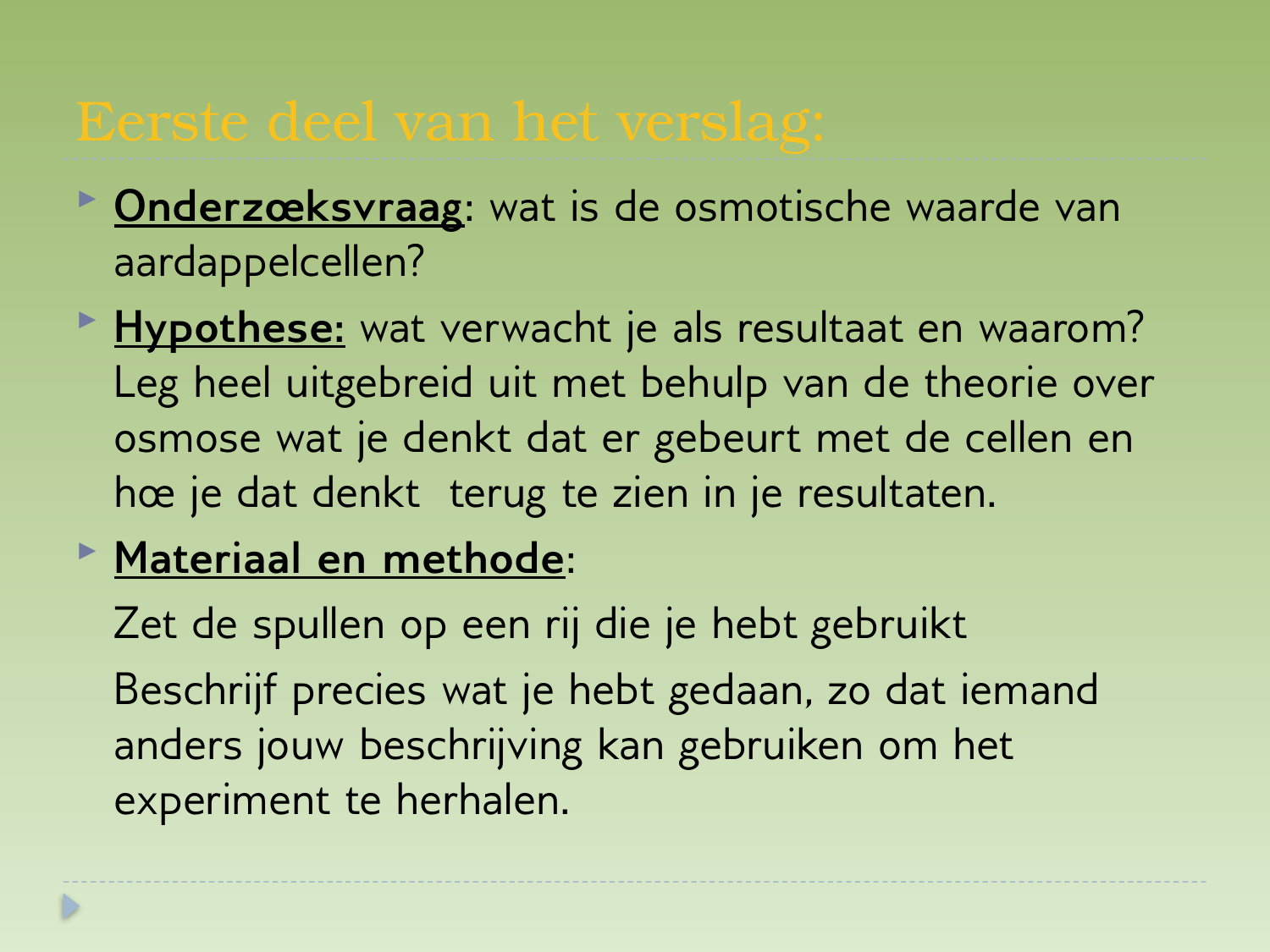

# Eerste deel van het verslag:
Onderzoeksvraag: wat is de osmotische waarde van aardappelcellen?
Hypothese: wat verwacht je als resultaat en waarom? Leg heel uitgebreid uit met behulp van de theorie over osmose wat je denkt dat er gebeurt met de cellen en hoe je dat denkt  terug te zien in je resultaten.
Materiaal en methode:
	Zet de spullen op een rij die je hebt gebruikt
	Beschrijf precies wat je hebt gedaan, zo dat iemand anders jouw beschrijving kan gebruiken om het experiment te herhalen.